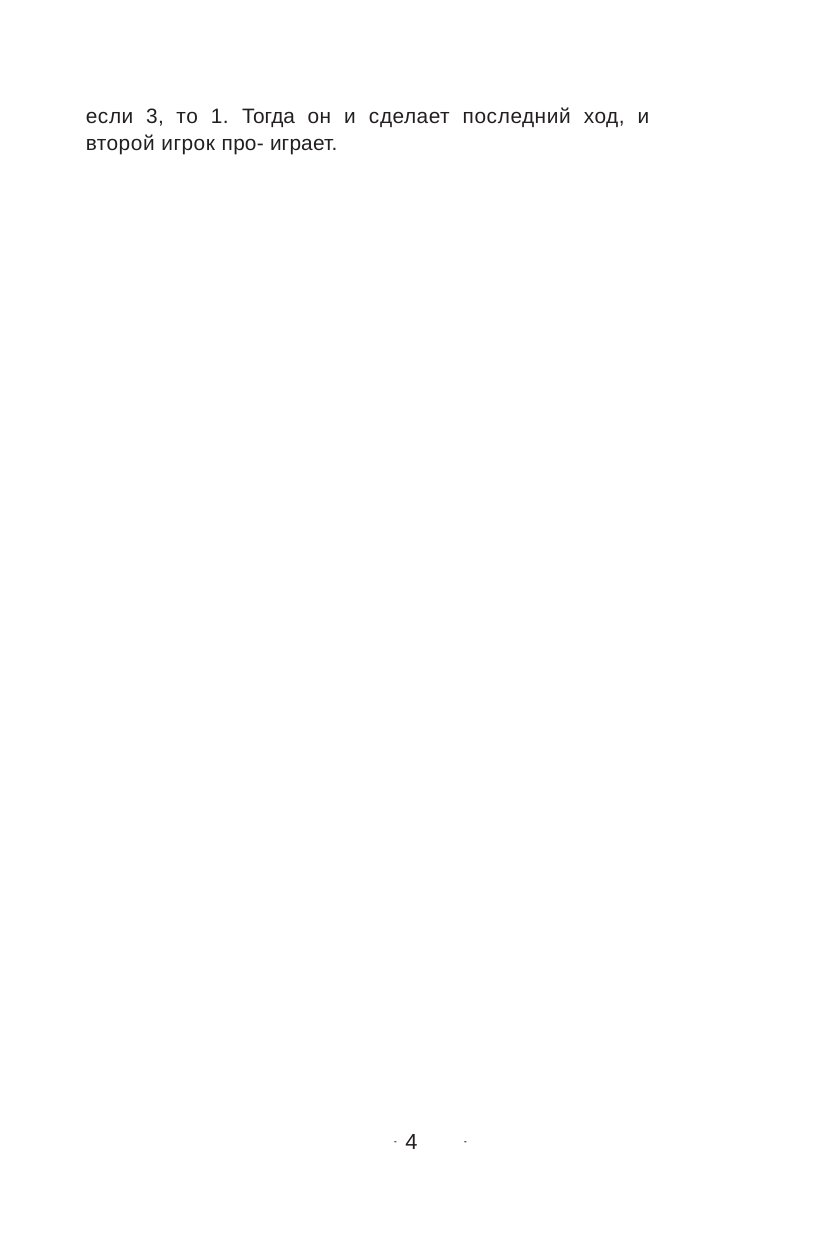

если 3, то 1. Тогда он и сделает последний ход, и
второй игрок про- играет.
4
4